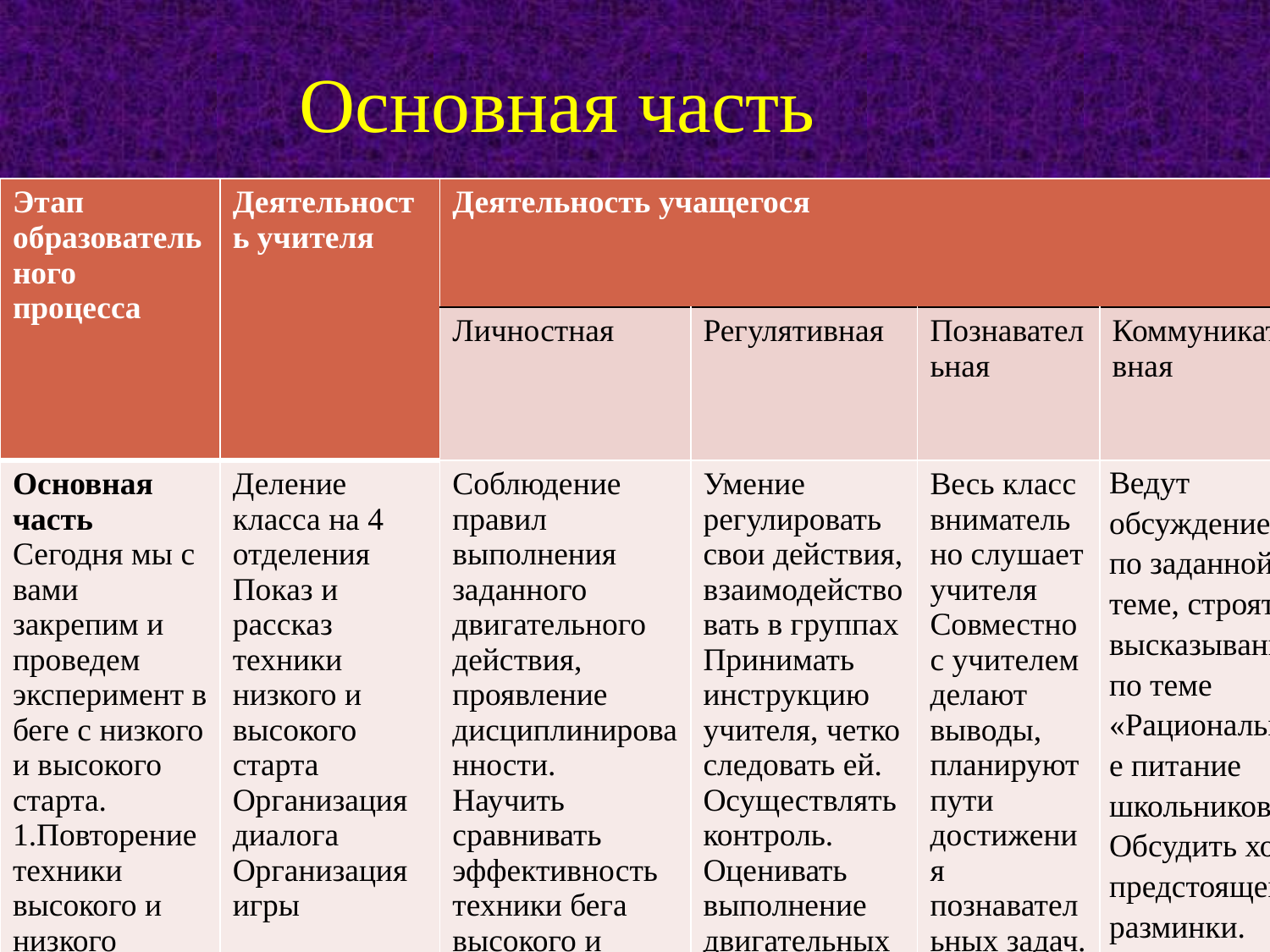

# Основная часть
| Этап образовательного процесса | Деятельность учителя | Деятельность учащегося |  |  |  |
| --- | --- | --- | --- | --- | --- |
|  |  | Личностная | Регулятивная | Познавательная | Коммуникативная |
| Основная часть Сегодня мы с вами закрепим и проведем эксперимент в беге с низкого и высокого старта. 1.Повторение техники высокого и низкого старта. со стартовым ускорением. 2.Выполнение упражнений с высокого старта (фиксируют результат на листочке). 3.Выполнение упражнений с низкого старта (фиксируют результат на листочке). ВЫВОД 4.Эстафета с разной техникой бега. - с низкого старта (фиксируют результат на листочке) - с высокого старта (фиксируют результат на листочке). 5.Подвижная игра «Пустое место» | Деление класса на 4 отделения Показ и рассказ техники низкого и высокого старта Организация диалога Организация игры | Соблюдение правил выполнения заданного двигательного действия, проявление дисциплинированности. Научить сравнивать эффективность техники бега высокого и низкого старта. Оценивают правильность выполнения учебной задачи, собственные возможности её решения. Положительное отношение к занятиям двигательной деятельностью. Внимательно относиться к собственным переживаниям при допущении ошибок. Развитие координационных способностей в сложных двигательных действиях Активное включение в выполнение двигательного действия, взаимодействие со сверстниками, развитие внимания. Участие в игре. | Умение регулировать свои действия, взаимодействовать в группах Принимать инструкцию учителя, четко следовать ей. Осуществлять контроль. Оценивать выполнение двигательных действий согласно поставленным задачам. Сохранять учебную цель и задачу, осуществлять контроль. Самоконтроль правильности выполнения упражнения. Умение собраться, настроиться на деятельность. Осуществлять самоконтроль, выявлять отклонения от эталона. | Весь класс внимательно слушает учителя Совместно с учителем делают выводы, планируют пути достижения познавательных задач. Произвольно строим речевое проговаривание за учителем при выполнении разминки. | Ведут обсуждение по заданной теме, строят высказывания по теме «Рациональное питание школьников» Обсудить ход предстоящей разминки. Деятельность направлена на продуктивное взаимодействие при проведении разминки как со сверстниками так и с учителем. |